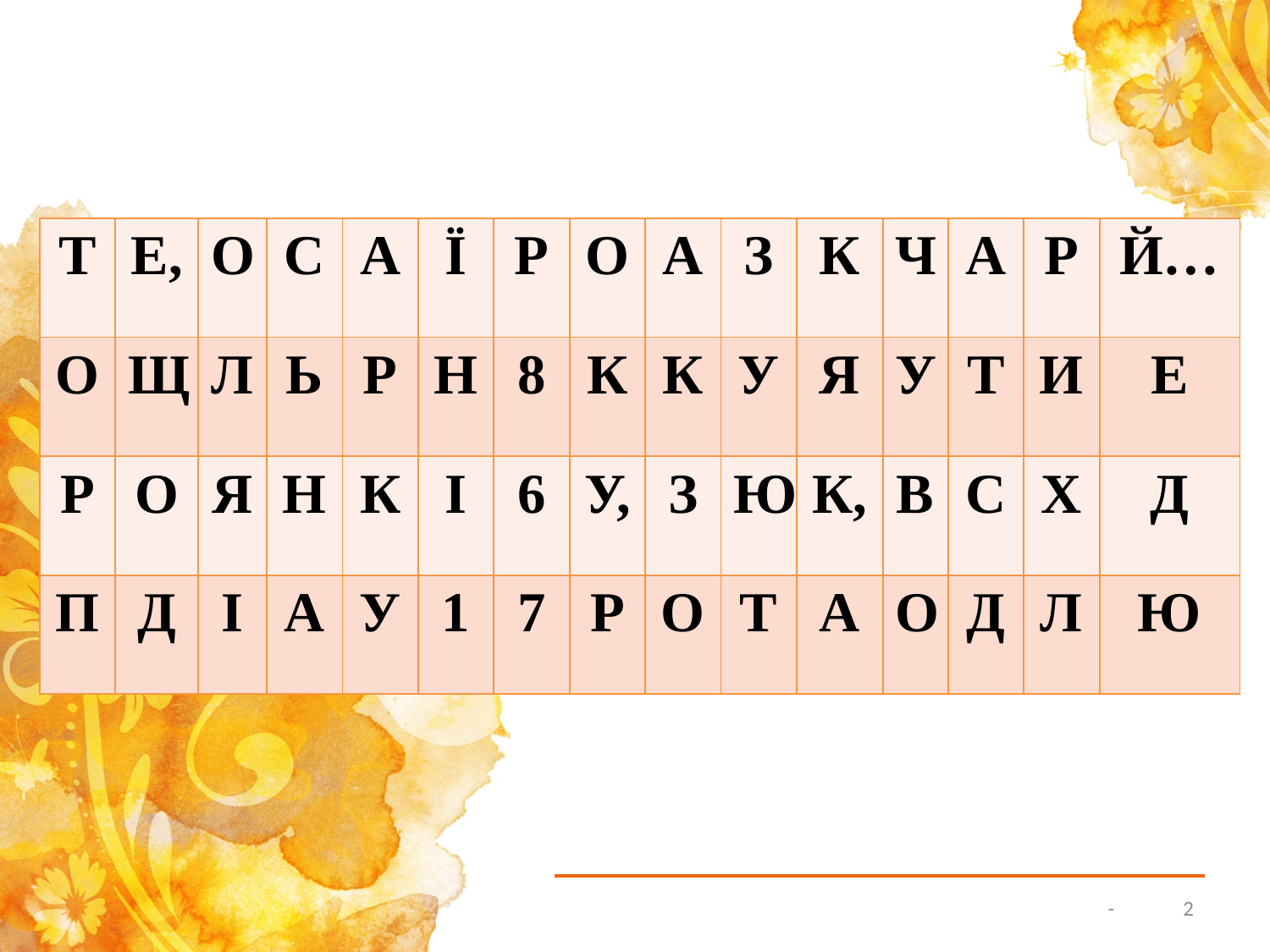

| Т | Е, | О | С | А | Ї | Р | О | А | З | К | Ч | А | Р | Й… |
| --- | --- | --- | --- | --- | --- | --- | --- | --- | --- | --- | --- | --- | --- | --- |
| О | Щ | Л | Ь | Р | Н | 8 | К | К | У | Я | У | Т | И | Е |
| Р | О | Я | Н | К | І | 6 | У, | З | Ю | К, | В | С | Х | Д |
| П | Д | І | А | У | 1 | 7 | Р | О | Т | А | О | Д | Л | Ю |
2